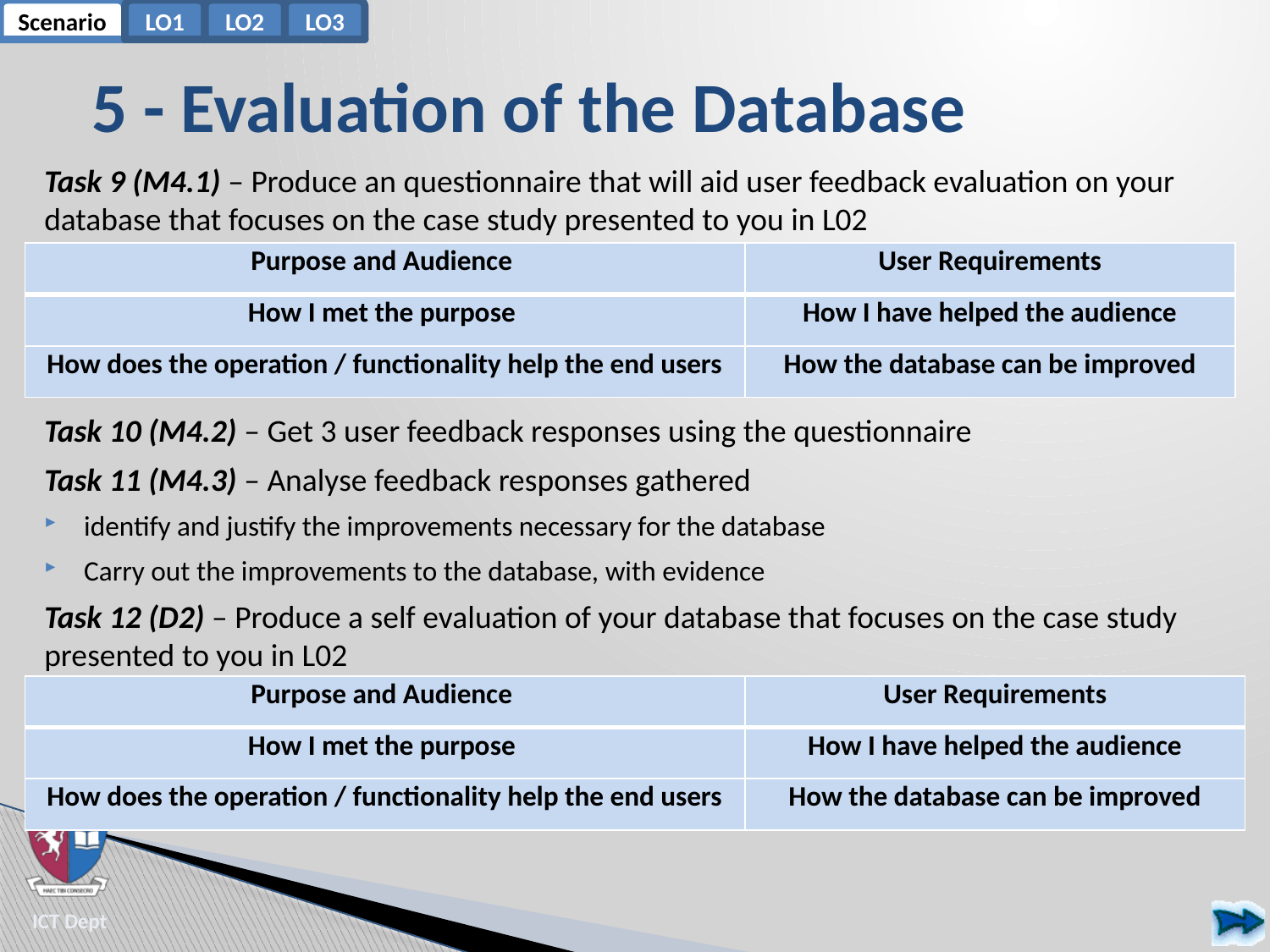

# 5 - Evaluation of the Database
Task 9 (M4.1) – Produce an questionnaire that will aid user feedback evaluation on your database that focuses on the case study presented to you in L02

Task 10 (M4.2) – Get 3 user feedback responses using the questionnaire
Task 11 (M4.3) – Analyse feedback responses gathered
identify and justify the improvements necessary for the database
Carry out the improvements to the database, with evidence
Task 12 (D2) – Produce a self evaluation of your database that focuses on the case study presented to you in L02

| Purpose and Audience | User Requirements |
| --- | --- |
| How I met the purpose | How I have helped the audience |
| How does the operation / functionality help the end users | How the database can be improved |
| Purpose and Audience | User Requirements |
| --- | --- |
| How I met the purpose | How I have helped the audience |
| How does the operation / functionality help the end users | How the database can be improved |